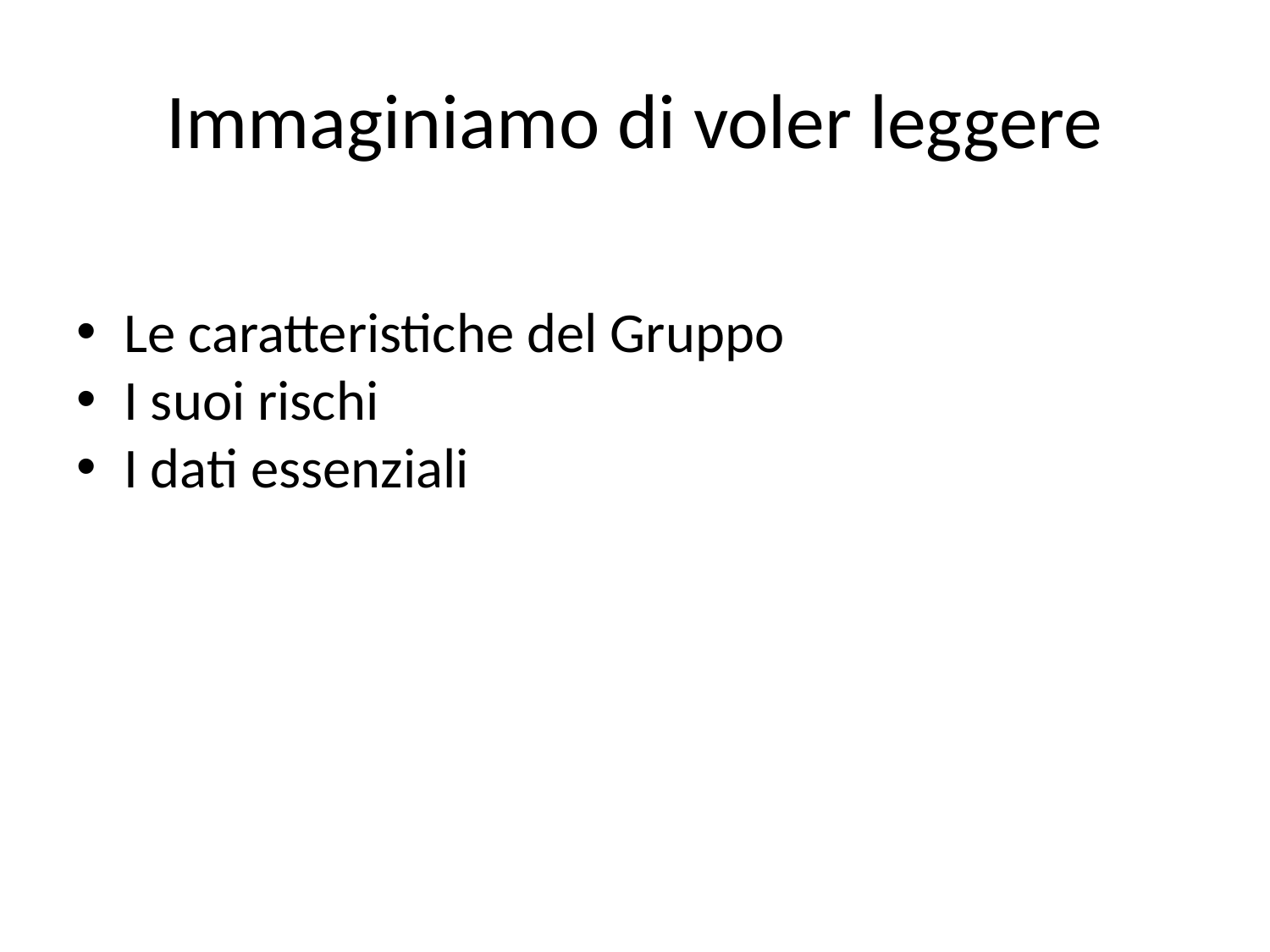

# Immaginiamo di voler leggere

Le caratteristiche del Gruppo
I suoi rischi
I dati essenziali